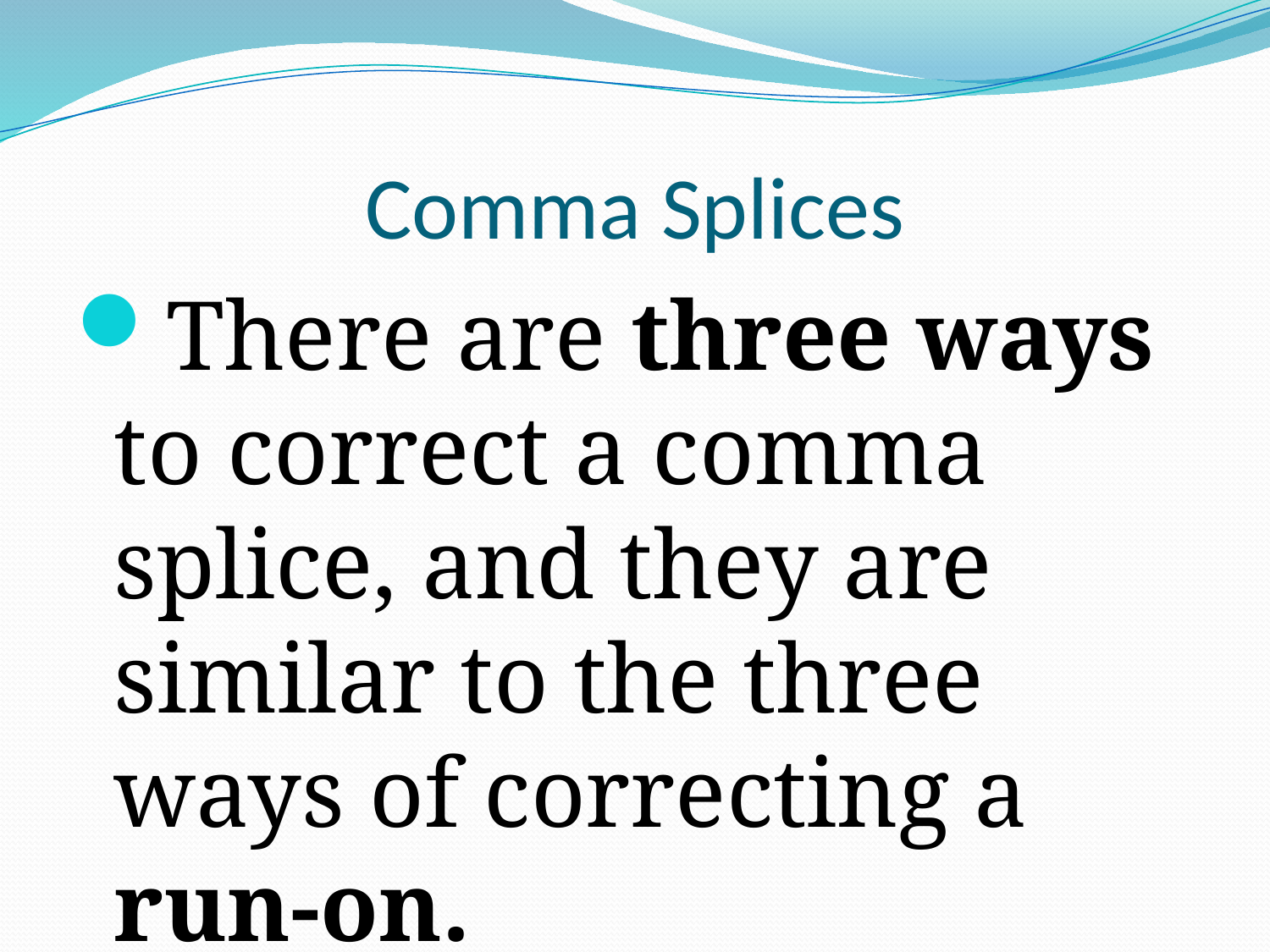

# Comma Splices
There are three ways to correct a comma splice, and they are similar to the three ways of correcting a run-on.